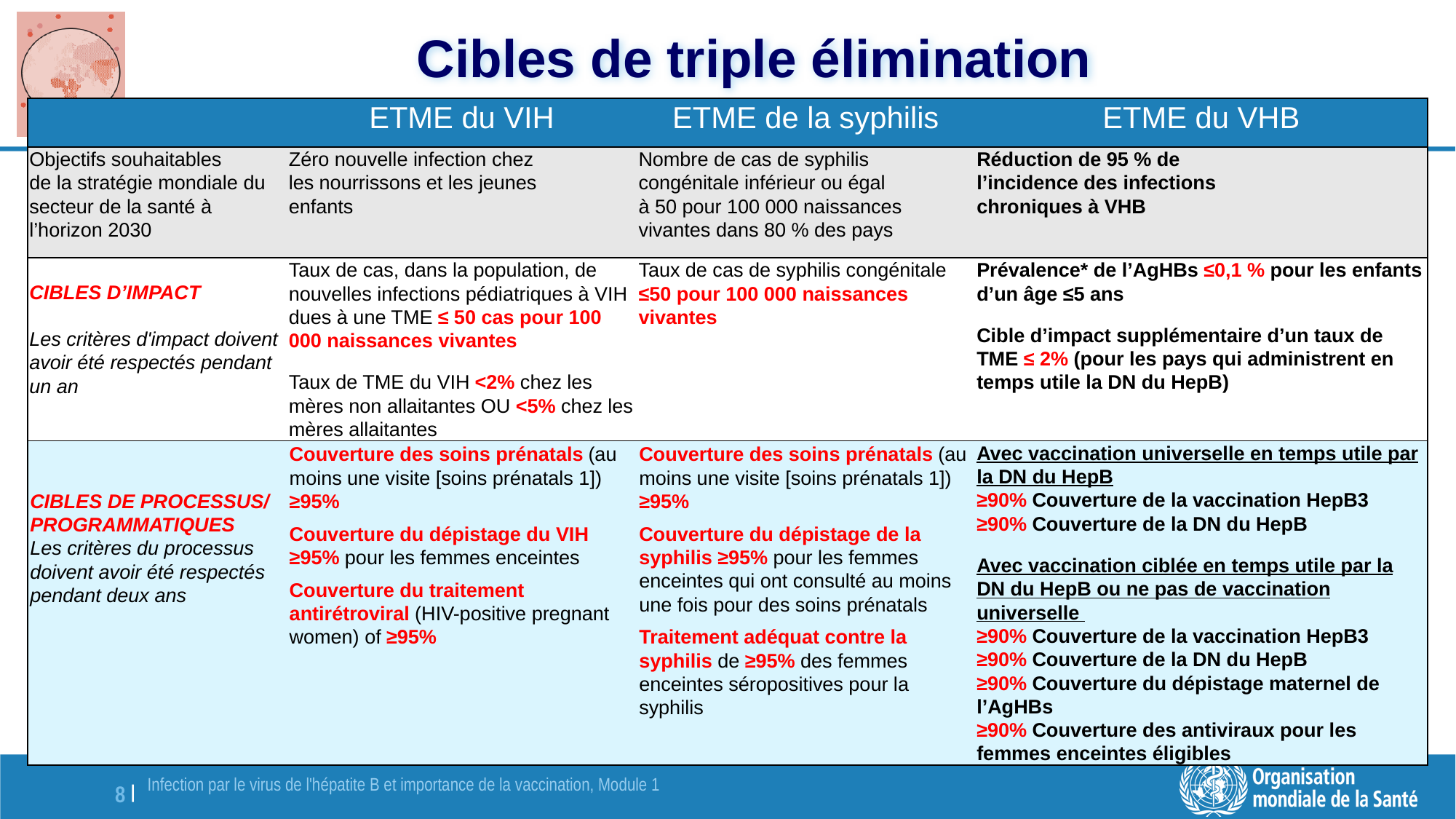

Cibles de triple élimination
|  | ETME du VIH | ETME de la syphilis | ETME du VHB |
| --- | --- | --- | --- |
| Objectifs souhaitables de la stratégie mondiale du secteur de la santé à l’horizon 2030 | Zéro nouvelle infection chez les nourrissons et les jeunes enfants | Nombre de cas de syphilis congénitale inférieur ou égal à 50 pour 100 000 naissances vivantes dans 80 % des pays | Réduction de 95 % de l’incidence des infections chroniques à VHB |
| CIBLES D’IMPACT Les critères d'impact doivent avoir été respectés pendant un an | Taux de cas, dans la population, de nouvelles infections pédiatriques à VIH dues à une TME ≤ 50 cas pour 100 000 naissances vivantes Taux de TME du VIH <2% chez les mères non allaitantes OU <5% chez les mères allaitantes | Taux de cas de syphilis congénitale ≤50 pour 100 000 naissances vivantes | Prévalence\* de l’AgHBs ≤0,1 % pour les enfants d’un âge ≤5 ans Cible d’impact supplémentaire d’un taux de TME ≤ 2% (pour les pays qui administrent en temps utile la DN du HepB) |
| CIBLES DE PROCESSUS/ PROGRAMMATIQUES Les critères du processus doivent avoir été respectés pendant deux ans | Couverture des soins prénatals (au moins une visite [soins prénatals 1]) ≥95% Couverture du dépistage du VIH ≥95% pour les femmes enceintes Couverture du traitement antirétroviral (HIV-positive pregnant women) of ≥95% | Couverture des soins prénatals (au moins une visite [soins prénatals 1]) ≥95%  Couverture du dépistage de la syphilis ≥95% pour les femmes enceintes qui ont consulté au moins une fois pour des soins prénatals Traitement adéquat contre la syphilis de ≥95% des femmes enceintes séropositives pour la syphilis | Avec vaccination universelle en temps utile par la DN du HepB ≥90% Couverture de la vaccination HepB3 ≥90% Couverture de la DN du HepB Avec vaccination ciblée en temps utile par la DN du HepB ou ne pas de vaccination universelle ≥90% Couverture de la vaccination HepB3 ≥90% Couverture de la DN du HepB ≥90% Couverture du dépistage maternel de l’AgHBs ≥90% Couverture des antiviraux pour les femmes enceintes éligibles |